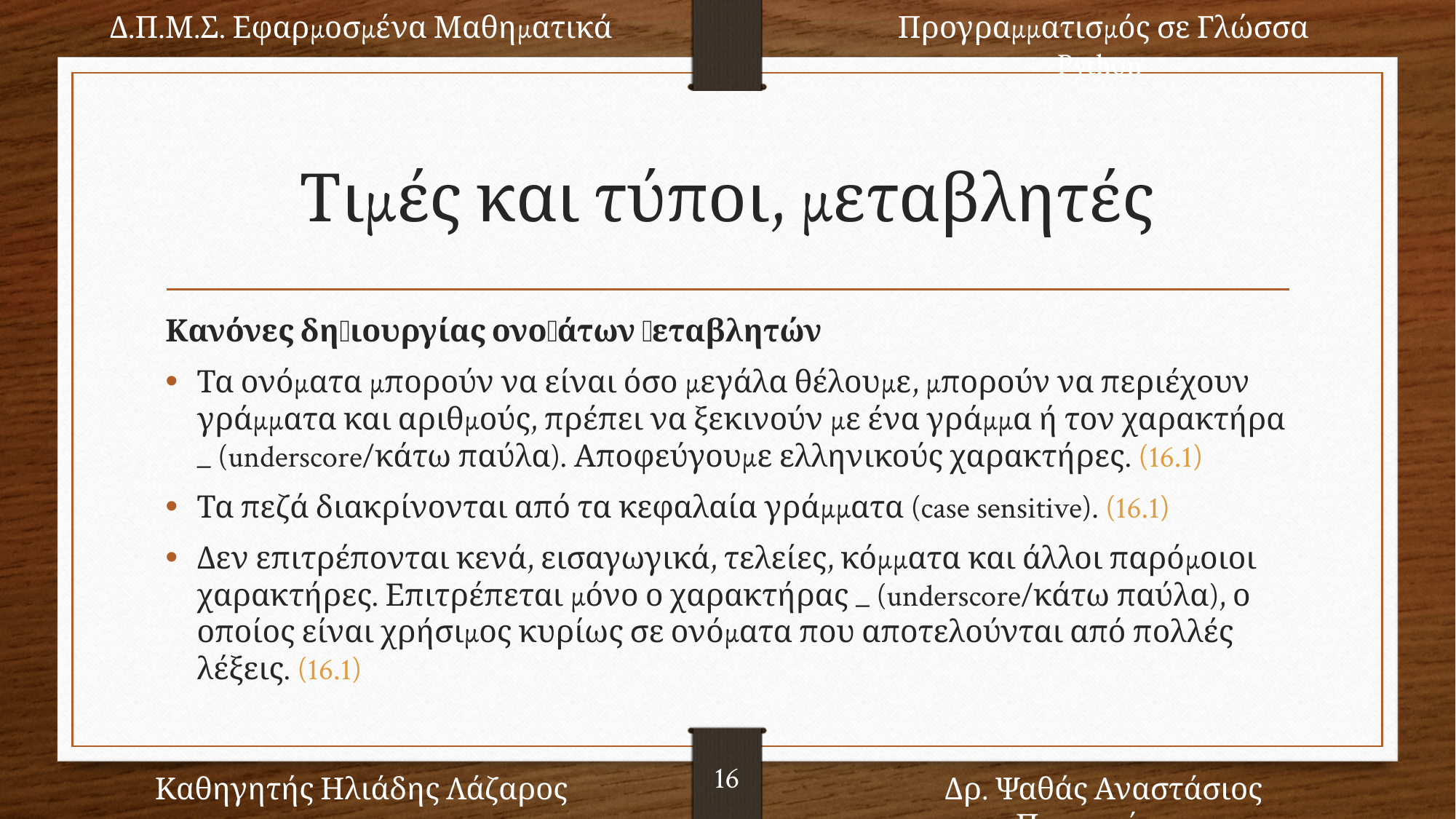

Δ.Π.Μ.Σ. Εφαρμοσμένα Μαθηματικά
Προγραμματισμός σε Γλώσσα Python
16
Καθηγητής Ηλιάδης Λάζαρος
Δρ. Ψαθάς Αναστάσιος Παναγιώτης
# Τιμές και τύποι, μεταβλητές
Κανόνες δημιουργίας ονομάτων μεταβλητών
Τα ονόματα μπορούν να είναι όσο μεγάλα θέλουμε, μπορούν να περιέχουν γράμματα και αριθμούς, πρέπει να ξεκινούν με ένα γράμμα ή τον χαρακτήρα _ (underscore/κάτω παύλα). Αποφεύγουμε ελληνικούς χαρακτήρες. (16.1)
Τα πεζά διακρίνονται από τα κεφαλαία γράμματα (case sensitive). (16.1)
Δεν επιτρέπονται κενά, εισαγωγικά, τελείες, κόμματα και άλλοι παρόμοιοι χαρακτήρες. Επιτρέπεται μόνο ο χαρακτήρας _ (underscore/κάτω παύλα), ο οποίος είναι χρήσιμος κυρίως σε ονόματα που αποτελούνται από πολλές λέξεις. (16.1)